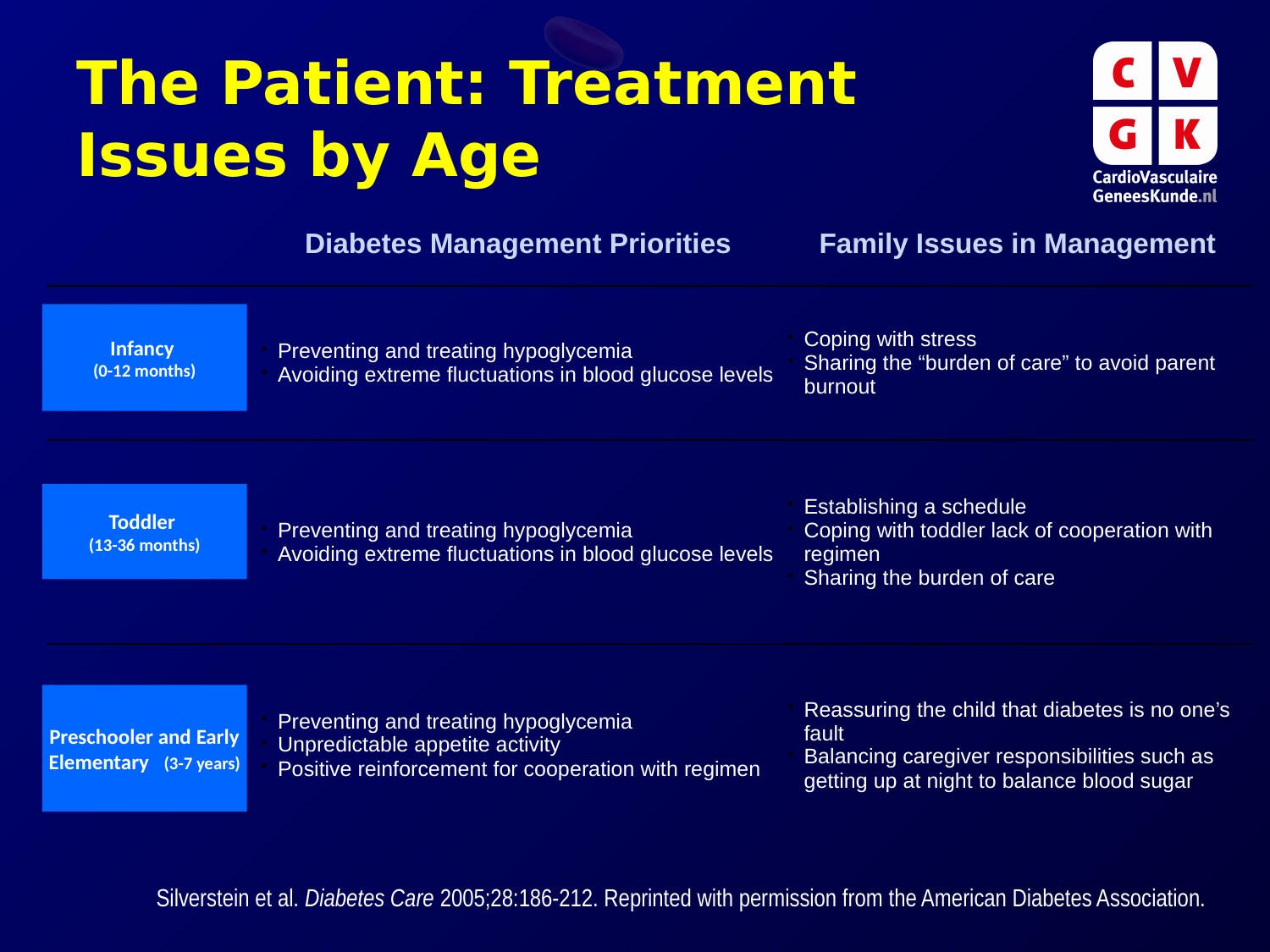

The Patient: Treatment Issues by Age

|  | Diabetes Management Priorities | Family Issues in Management |
| --- | --- | --- |
|  | Preventing and treating hypoglycemia Avoiding extreme fluctuations in blood glucose levels | Coping with stress Sharing the “burden of care” to avoid parent burnout |
|  | Preventing and treating hypoglycemia Avoiding extreme fluctuations in blood glucose levels | Establishing a schedule Coping with toddler lack of cooperation with regimen Sharing the burden of care |
|  | Preventing and treating hypoglycemia Unpredictable appetite activity Positive reinforcement for cooperation with regimen | Reassuring the child that diabetes is no one’s fault Balancing caregiver responsibilities such as getting up at night to balance blood sugar |
Infancy
(0-12 months)
Toddler
(13-36 months)
Preschooler and Early Elementary   (3-7 years)
Silverstein et al. Diabetes Care 2005;28:186-212. Reprinted with permission from the American Diabetes Association.